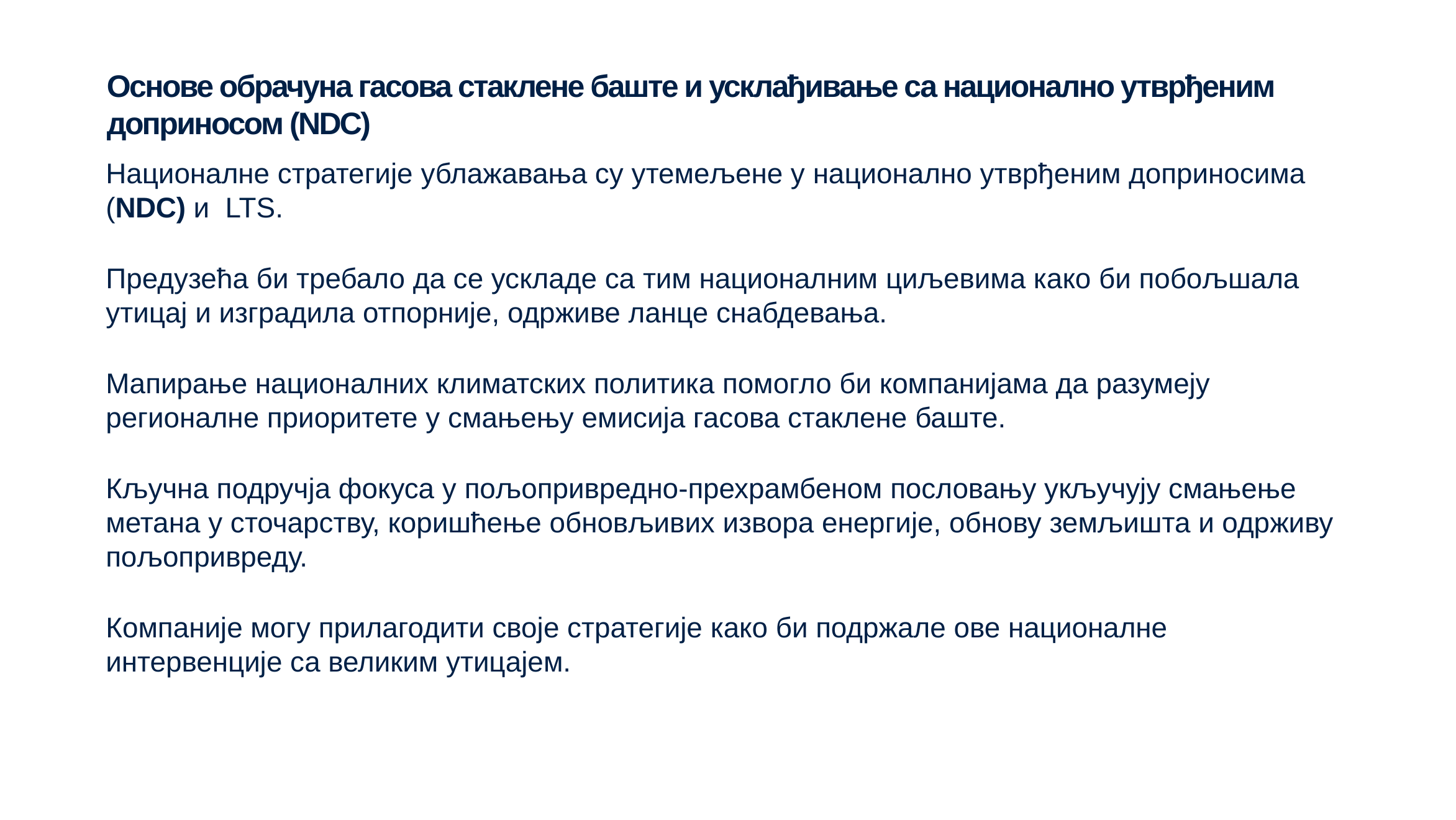

# Основе обрачуна гасова стаклене баште и усклађивање са национално утврђеним доприносом (NDC)
Националне стратегије ублажавања су утемељене у национално утврђеним доприносима (NDC) и  LTS.

Предузећа би требало да се ускладе са тим националним циљевима како би побољшала утицај и изградила отпорније, одрживе ланце снабдевања.

Мапирање националних климатских политика помогло би компанијама да разумеју регионалне приоритете у смањењу емисија гасова стаклене баште.

Кључна подручја фокуса у пољопривредно-прехрамбеном пословању укључују смањење метана у сточарству, коришћење обновљивих извора енергије, обнову земљишта и одрживу пољопривреду.

Компаније могу прилагодити своје стратегије како би подржале ове националне интервенције са великим утицајем.